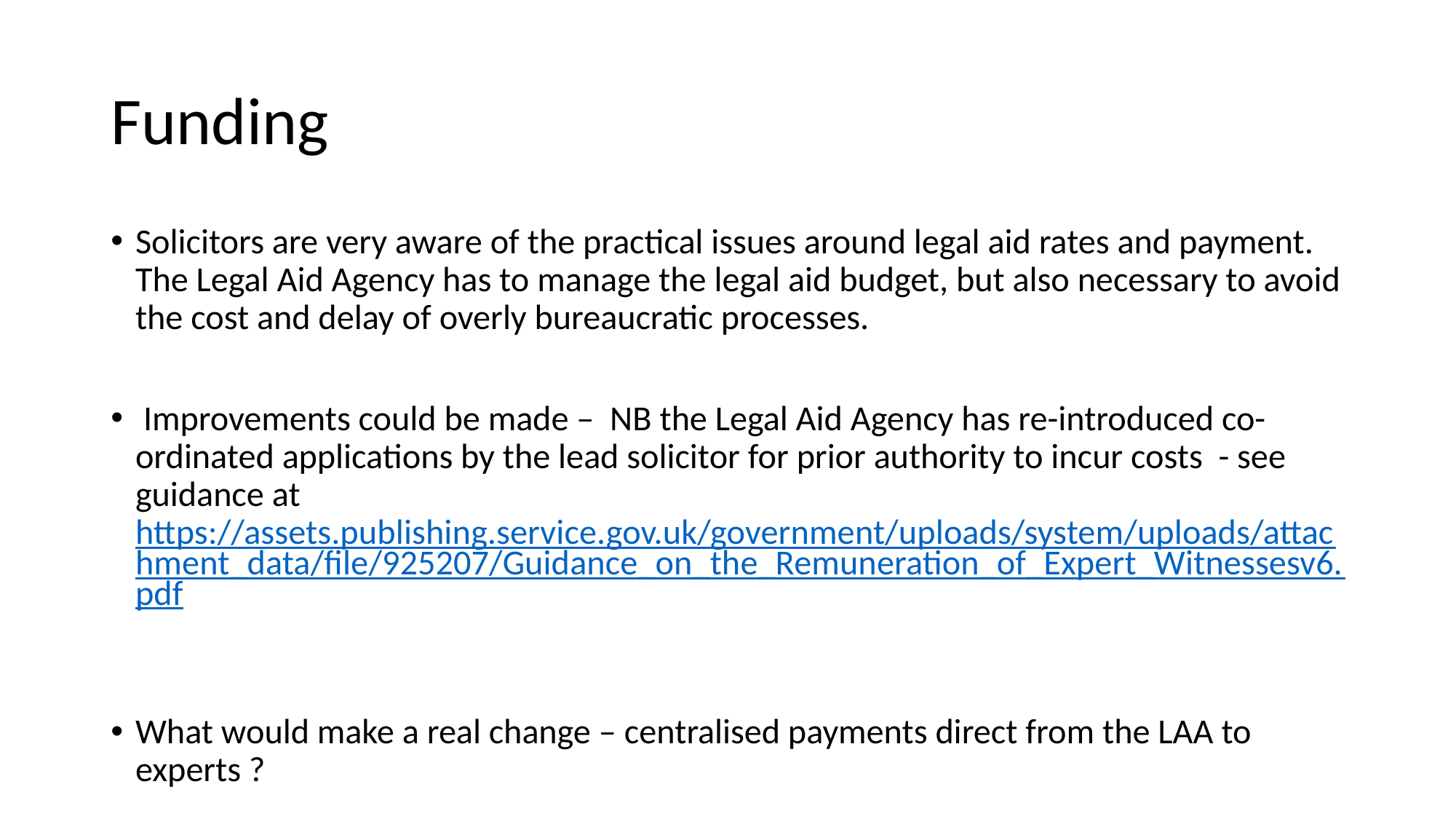

# Funding
Solicitors are very aware of the practical issues around legal aid rates and payment. The Legal Aid Agency has to manage the legal aid budget, but also necessary to avoid the cost and delay of overly bureaucratic processes.

 Improvements could be made –  NB the Legal Aid Agency has re-introduced co-ordinated applications by the lead solicitor for prior authority to incur costs  - see guidance at https://assets.publishing.service.gov.uk/government/uploads/system/uploads/attachment_data/file/925207/Guidance_on_the_Remuneration_of_Expert_Witnessesv6.pdf

What would make a real change – centralised payments direct from the LAA to experts ?